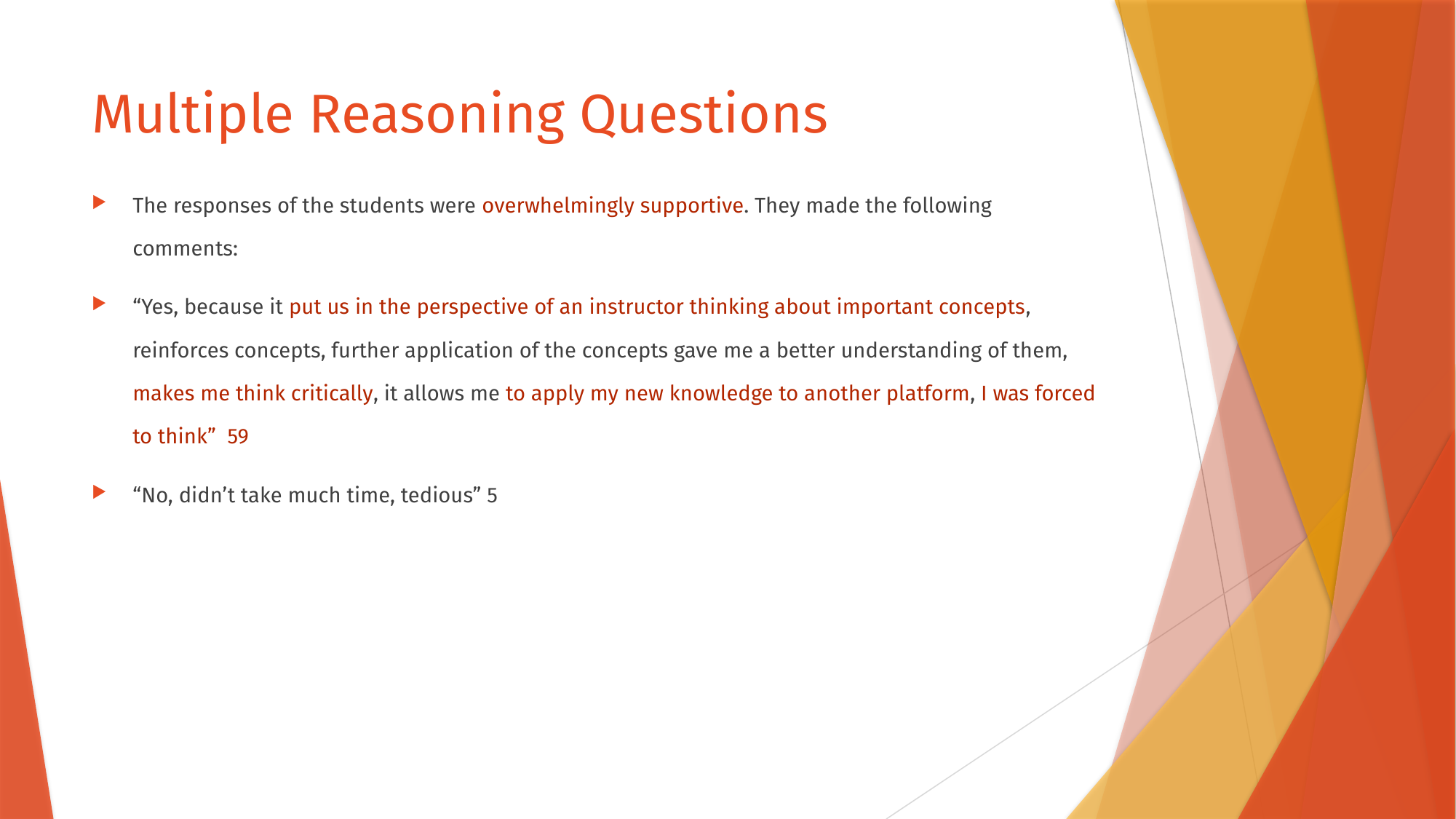

# Multiple Reasoning Questions
The responses of the students were overwhelmingly supportive. They made the following comments:
“Yes, because it put us in the perspective of an instructor thinking about important concepts, reinforces concepts, further application of the concepts gave me a better understanding of them, makes me think critically, it allows me to apply my new knowledge to another platform, I was forced to think”  59
“No, didn’t take much time, tedious” 5